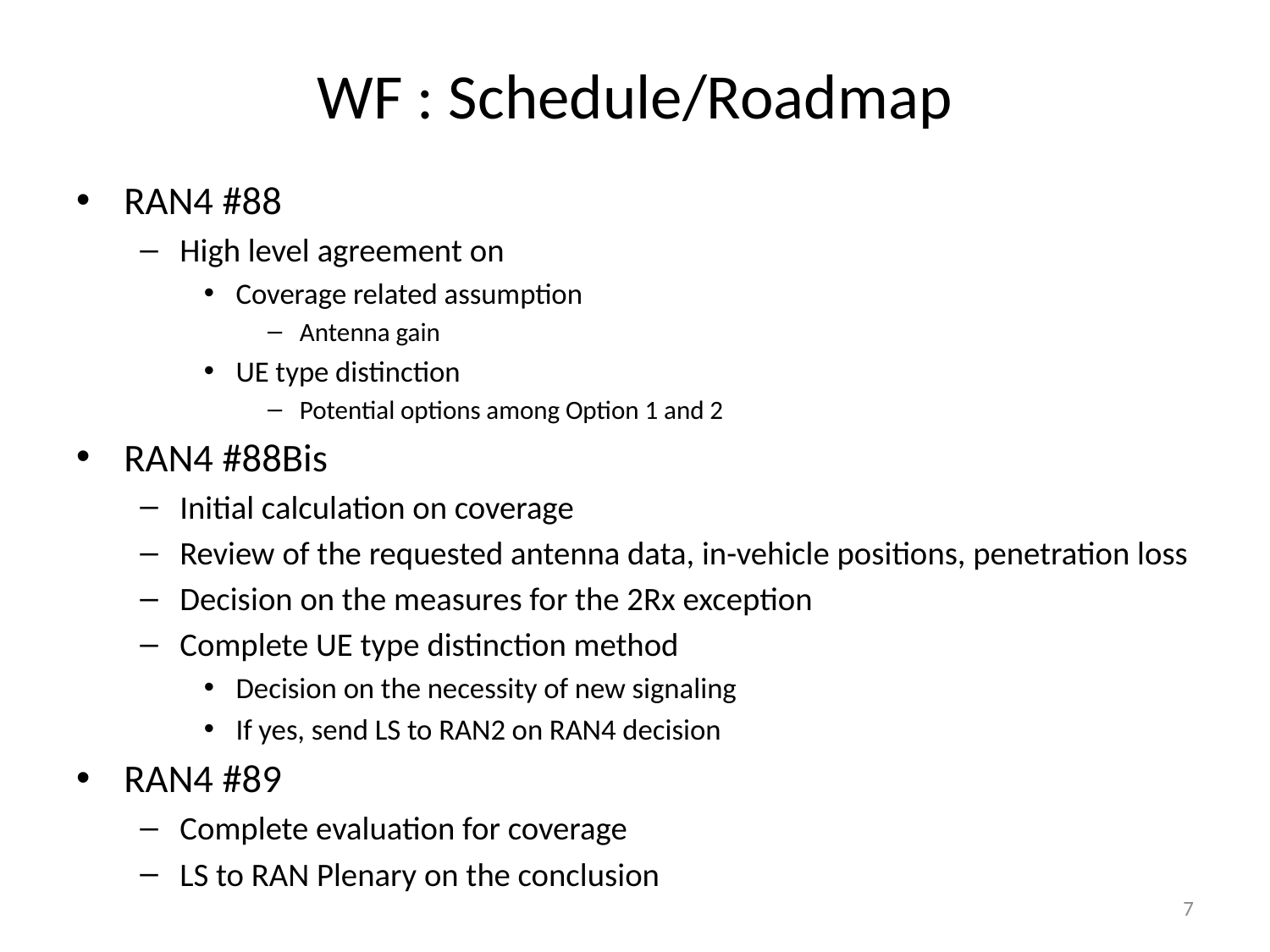

# WF : Schedule/Roadmap
RAN4 #88
High level agreement on
Coverage related assumption
Antenna gain
UE type distinction
Potential options among Option 1 and 2
RAN4 #88Bis
Initial calculation on coverage
Review of the requested antenna data, in-vehicle positions, penetration loss
Decision on the measures for the 2Rx exception
Complete UE type distinction method
Decision on the necessity of new signaling
If yes, send LS to RAN2 on RAN4 decision
RAN4 #89
Complete evaluation for coverage
LS to RAN Plenary on the conclusion
7